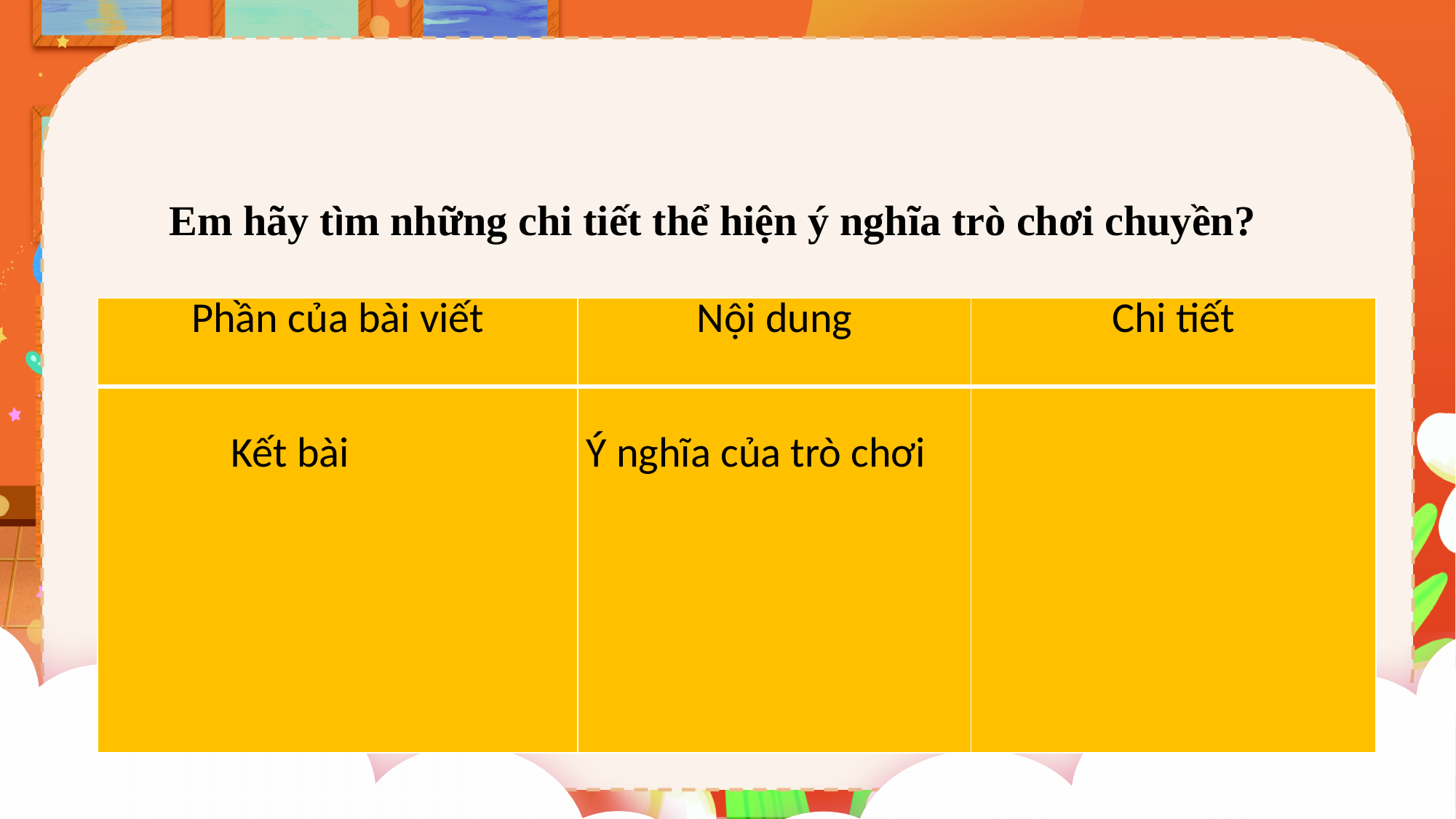

Em hãy tìm những chi tiết thể hiện ý nghĩa trò chơi chuyền?
| Phần của bài viết | Nội dung | Chi tiết |
| --- | --- | --- |
| Kết bài | Ý nghĩa của trò chơi |  |